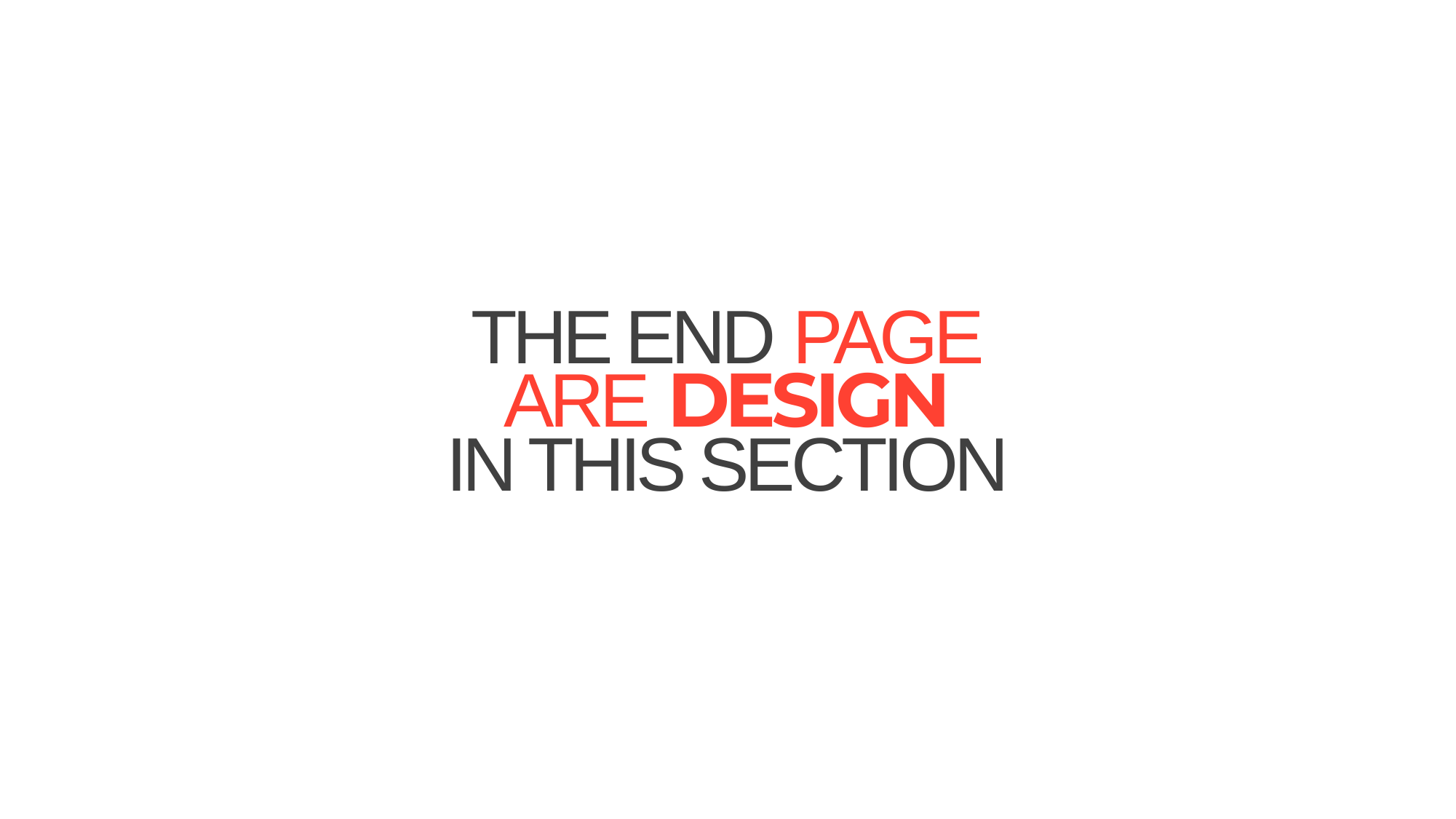

THE END PAGE
ARE DESIGN
IN THIS SECTION